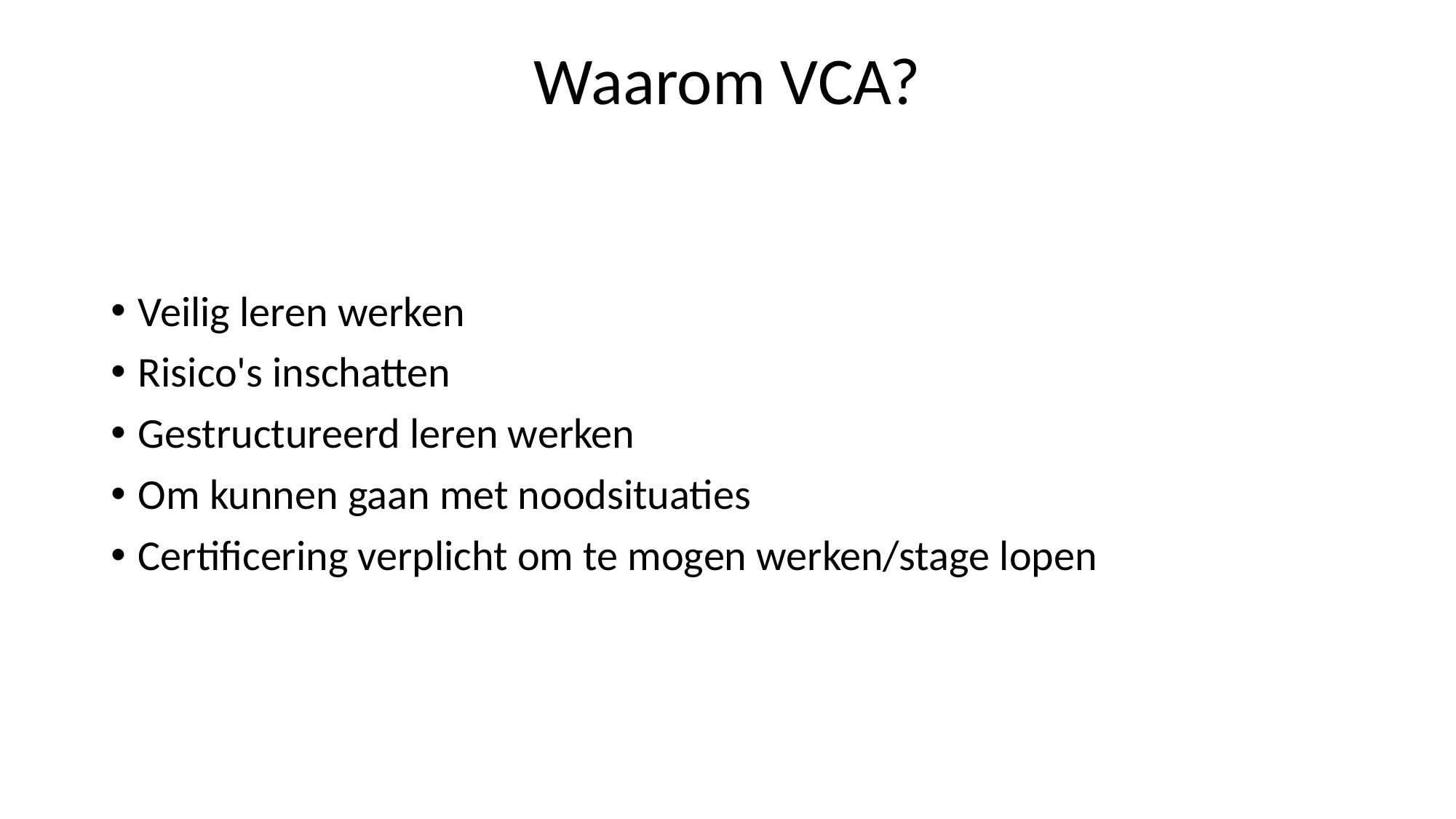

# Waarom VCA?

Veilig leren werken
Risico's inschatten
Gestructureerd leren werken
Om kunnen gaan met noodsituaties
Certificering verplicht om te mogen werken/stage lopen